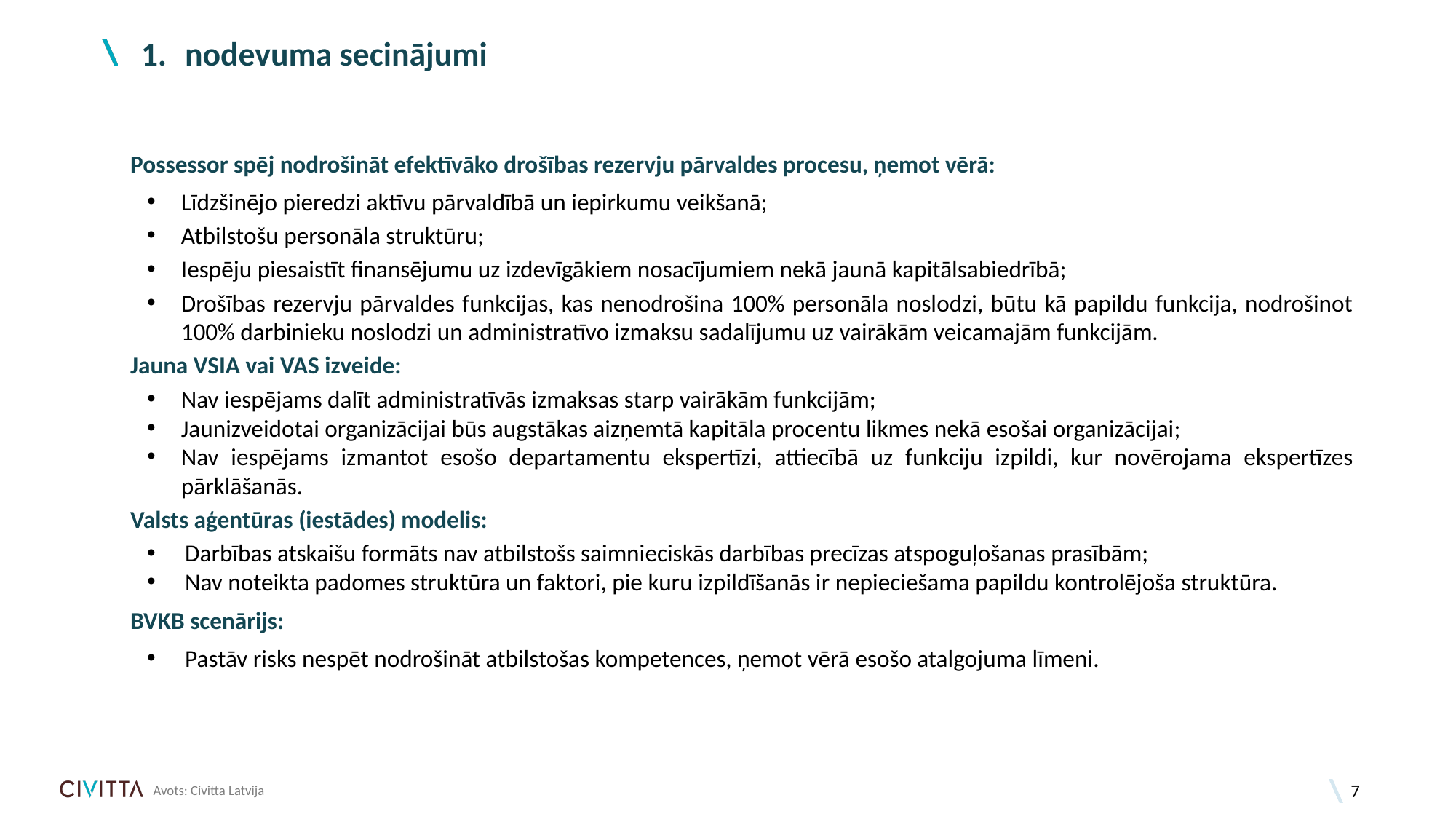

# nodevuma secinājumi
Possessor spēj nodrošināt efektīvāko drošības rezervju pārvaldes procesu, ņemot vērā:
Līdzšinējo pieredzi aktīvu pārvaldībā un iepirkumu veikšanā;
Atbilstošu personāla struktūru;
Iespēju piesaistīt finansējumu uz izdevīgākiem nosacījumiem nekā jaunā kapitālsabiedrībā;
Drošības rezervju pārvaldes funkcijas, kas nenodrošina 100% personāla noslodzi, būtu kā papildu funkcija, nodrošinot 100% darbinieku noslodzi un administratīvo izmaksu sadalījumu uz vairākām veicamajām funkcijām.
Jauna VSIA vai VAS izveide:
Nav iespējams dalīt administratīvās izmaksas starp vairākām funkcijām;
Jaunizveidotai organizācijai būs augstākas aizņemtā kapitāla procentu likmes nekā esošai organizācijai;
Nav iespējams izmantot esošo departamentu ekspertīzi, attiecībā uz funkciju izpildi, kur novērojama ekspertīzes pārklāšanās.
Valsts aģentūras (iestādes) modelis:
Darbības atskaišu formāts nav atbilstošs saimnieciskās darbības precīzas atspoguļošanas prasībām;
Nav noteikta padomes struktūra un faktori, pie kuru izpildīšanās ir nepieciešama papildu kontrolējoša struktūra.
BVKB scenārijs:
Pastāv risks nespēt nodrošināt atbilstošas kompetences, ņemot vērā esošo atalgojuma līmeni.
Avots: Civitta Latvija